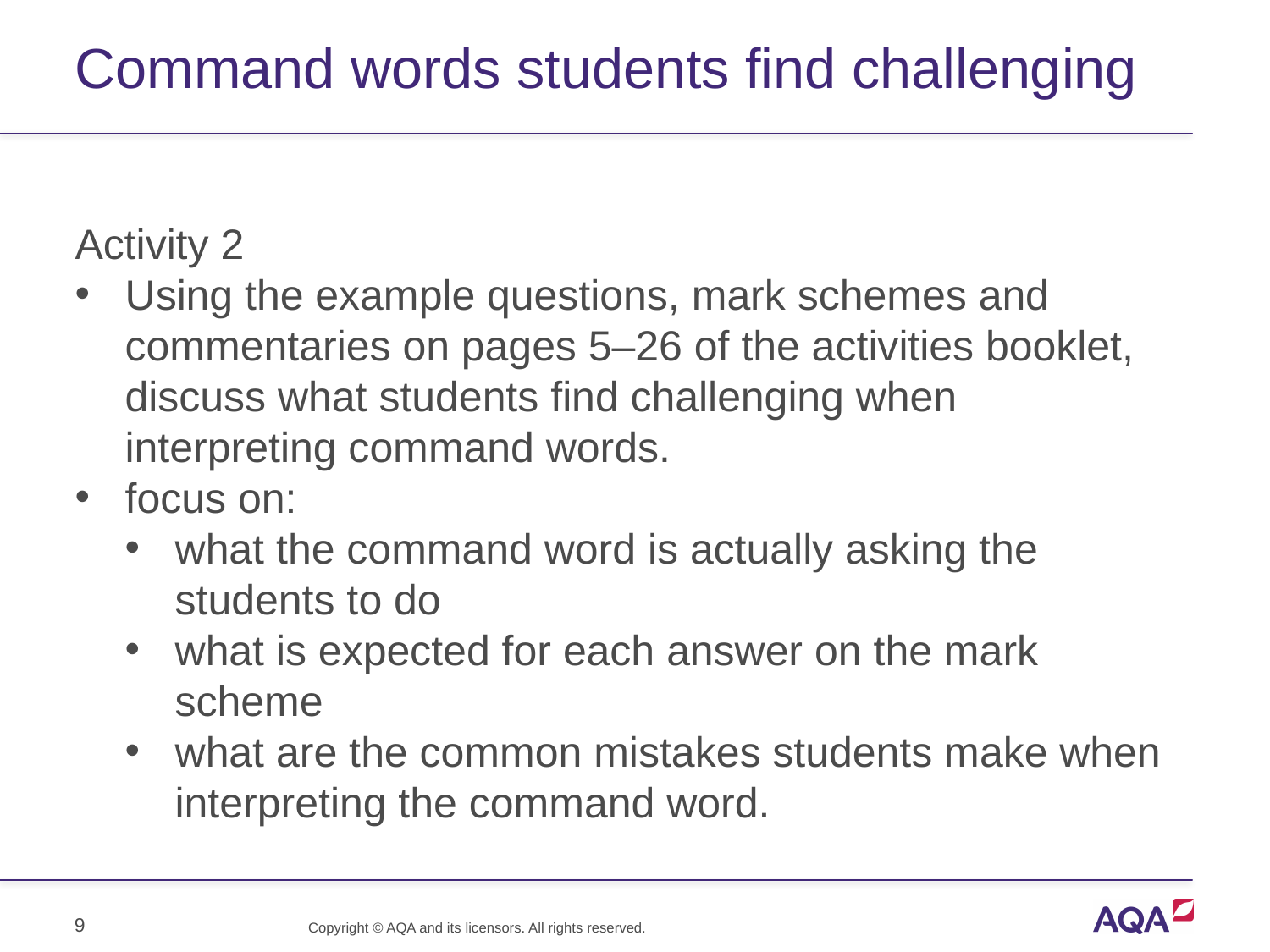

# Command words students find challenging
Activity 2
Using the example questions, mark schemes and commentaries on pages 5–26 of the activities booklet, discuss what students find challenging when interpreting command words.
focus on:
what the command word is actually asking the students to do
what is expected for each answer on the mark scheme
what are the common mistakes students make when interpreting the command word.

9
Copyright © AQA and its licensors. All rights reserved.